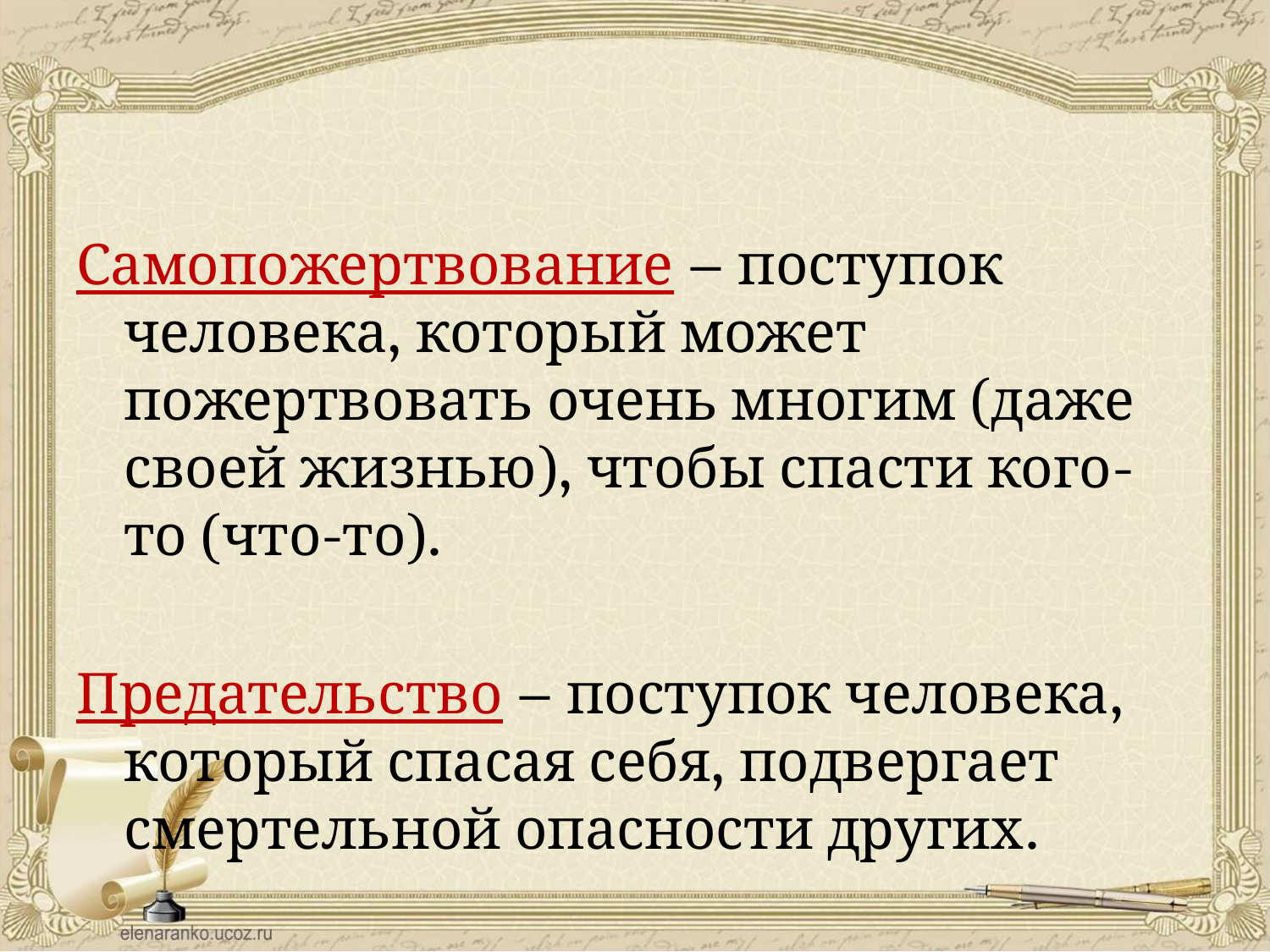

#
Самопожертвование – поступок человека, который может пожертвовать очень многим (даже своей жизнью), чтобы спасти кого-то (что-то).

Предательство – поступок человека, который спасая себя, подвергает смертельной опасности других.